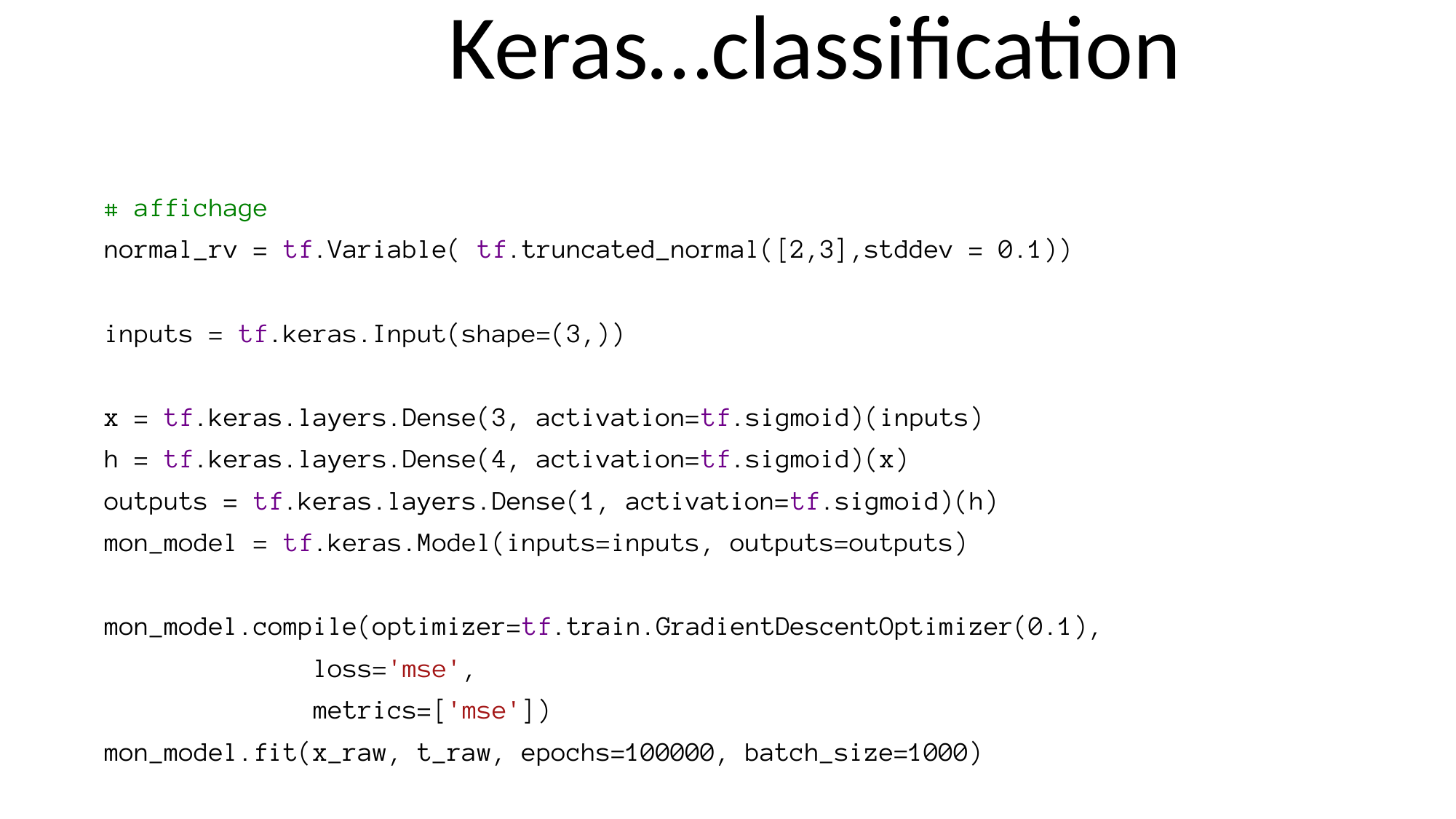

Keras…classification
# affichage
normal_rv = tf.Variable( tf.truncated_normal([2,3],stddev = 0.1))

inputs = tf.keras.Input(shape=(3,))

x = tf.keras.layers.Dense(3, activation=tf.sigmoid)(inputs)
h = tf.keras.layers.Dense(4, activation=tf.sigmoid)(x)
outputs = tf.keras.layers.Dense(1, activation=tf.sigmoid)(h)
mon_model = tf.keras.Model(inputs=inputs, outputs=outputs)

mon_model.compile(optimizer=tf.train.GradientDescentOptimizer(0.1),
              loss='mse',
              metrics=['mse'])
mon_model.fit(x_raw, t_raw, epochs=100000, batch_size=1000)